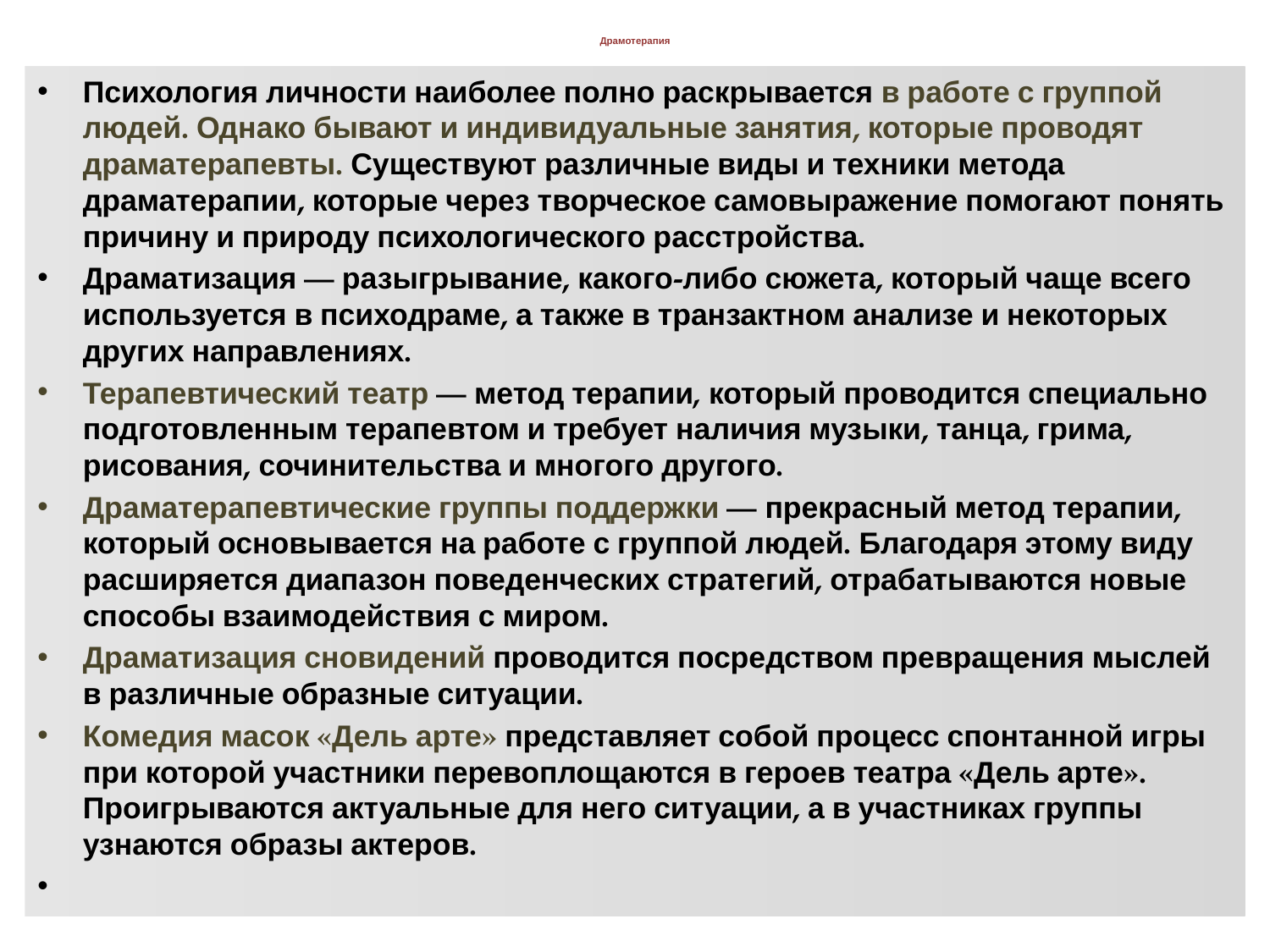

# Драмотерапия
Психология личности наиболее полно раскрывается в работе с группой людей. Однако бывают и индивидуальные занятия, которые проводят драматерапевты. Существуют различные виды и техники метода драматерапии, которые через творческое самовыражение помогают понять причину и природу психологического расстройства.
Драматизация — разыгрывание, какого-либо сюжета, который чаще всего используется в психодраме, а также в транзактном анализе и некоторых других направлениях.
Терапевтический театр — метод терапии, который проводится специально подготовленным терапевтом и требует наличия музыки, танца, грима, рисования, сочинительства и многого другого.
Драматерапевтические группы поддержки — прекрасный метод терапии, который основывается на работе с группой людей. Благодаря этому виду расширяется диапазон поведенческих стратегий, отрабатываются новые способы взаимодействия с миром.
Драматизация сновидений проводится посредством превращения мыслей в различные образные ситуации.
Комедия масок «Дель арте» представляет собой процесс спонтанной игры при которой участники перевоплощаются в героев театра «Дель арте». Проигрываются актуальные для него ситуации, а в участниках группы узнаются образы актеров.